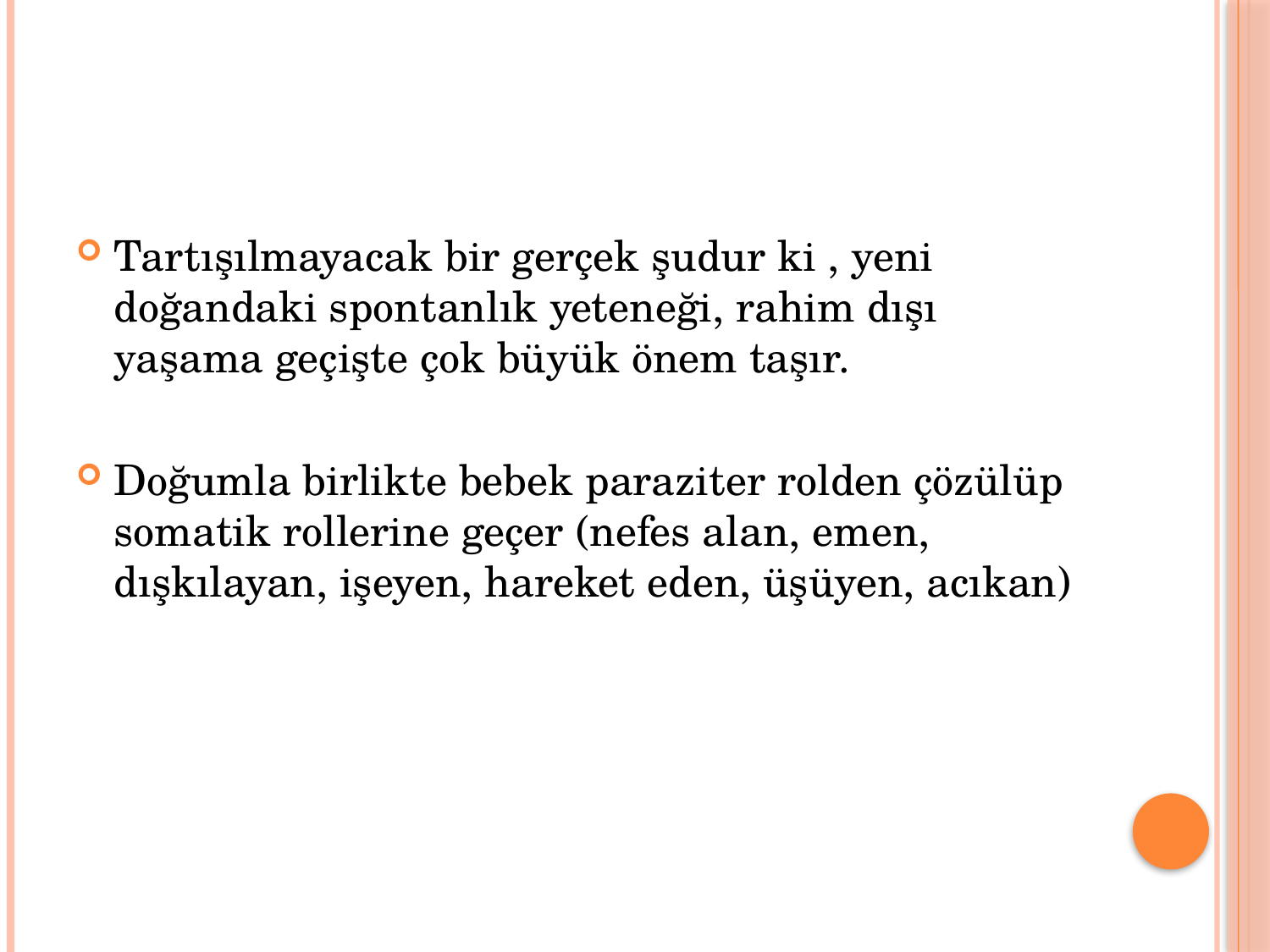

Tartışılmayacak bir gerçek şudur ki , yeni doğandaki spontanlık yeteneği, rahim dışı yaşama geçişte çok büyük önem taşır.

Doğumla birlikte bebek paraziter rolden çözülüp somatik rollerine geçer (nefes alan, emen, dışkılayan, işeyen, hareket eden, üşüyen, acıkan)